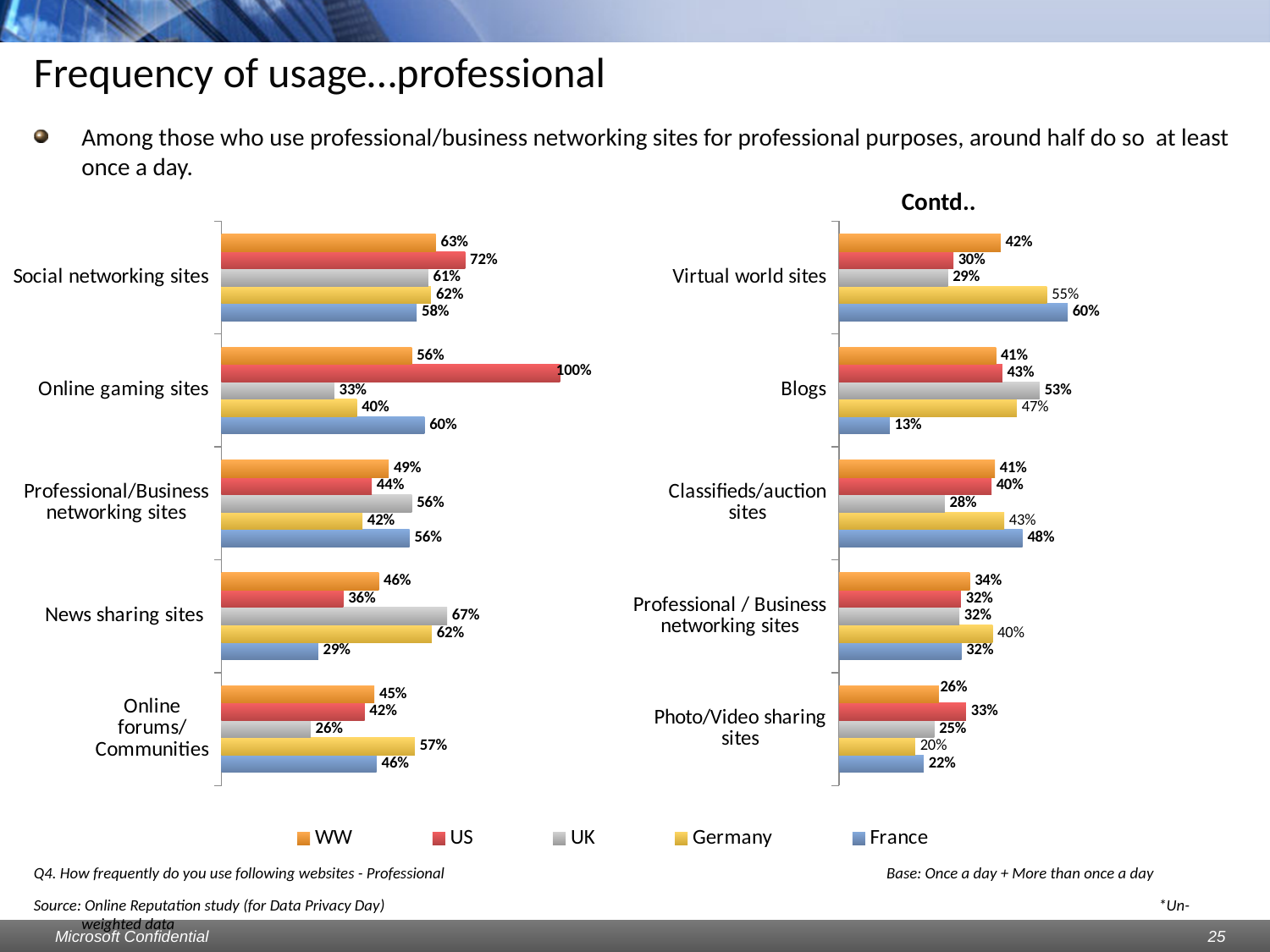

# Frequency of usage…professional
Among those who use professional/business networking sites for professional purposes, around half do so  at least once a day.

Contd..

### Chart

| Category | France | Germany | UK | US | WW |
|---|---|---|---|---|---|
| Online forums/Communities | 0.45833333333333326 | 0.5714285714285747 | 0.2631578947368423 | 0.4230769230769244 | 0.451923076923077 |
| News sharing sites  | 0.28571428571428725 | 0.6216216216216243 | 0.6666666666666666 | 0.3600000000000003 | 0.4646464646464648 |
| Professional/Business networking sites | 0.5555555555555557 | 0.416666666666668 | 0.5625 | 0.4444444444444445 | 0.4941176470588239 |
| Online gaming sites | 0.6000000000000006 | 0.4 | 0.33333333333333337 | 1.0 | 0.5625 |
| Social networking sites | 0.5769230769230808 | 0.6190476190476196 | 0.6111111111111116 | 0.7200000000000006 | 0.6333333333333336 |

### Chart

| Category | France | Germany | UK | US | WW |
|---|---|---|---|---|---|
| Photo/Video sharing sites | 0.2222222222222222 | 0.2 | 0.25 | 0.33333333333333337 | 0.2619047619047622 |
| Professional / Business networking sites | 0.3214285714285716 | 0.4029850746268658 | 0.31578947368421073 | 0.3200000000000001 | 0.34309623430962355 |
| Classifieds/auction sites | 0.4814814814814816 | 0.43333333333333335 | 0.27777777777777796 | 0.4 | 0.40909090909090917 |
| Blogs | 0.1333333333333334 | 0.46666666666666684 | 0.5263157894736842 | 0.4285714285714286 | 0.41176470588235303 |
| Virtual world sites | 0.6000000000000003 | 0.5454545454545454 | 0.2857142857142859 | 0.30000000000000016 | 0.4242424242424243 |

### Chart

| Category | France | Germany | UK | US | WW |
|---|---|---|---|---|---|
|  | None | None | None | None | None |
|  | None | None | None | None | None |
|  | None | None | None | None | None |
|  | None | None | None | None | None |
|  | None | None | None | None | None |
Q4. How frequently do you use following websites - Professional				            Base: Once a day + More than once a day

Source: Online Reputation study (for Data Privacy Day) 						                 *Un-weighted data